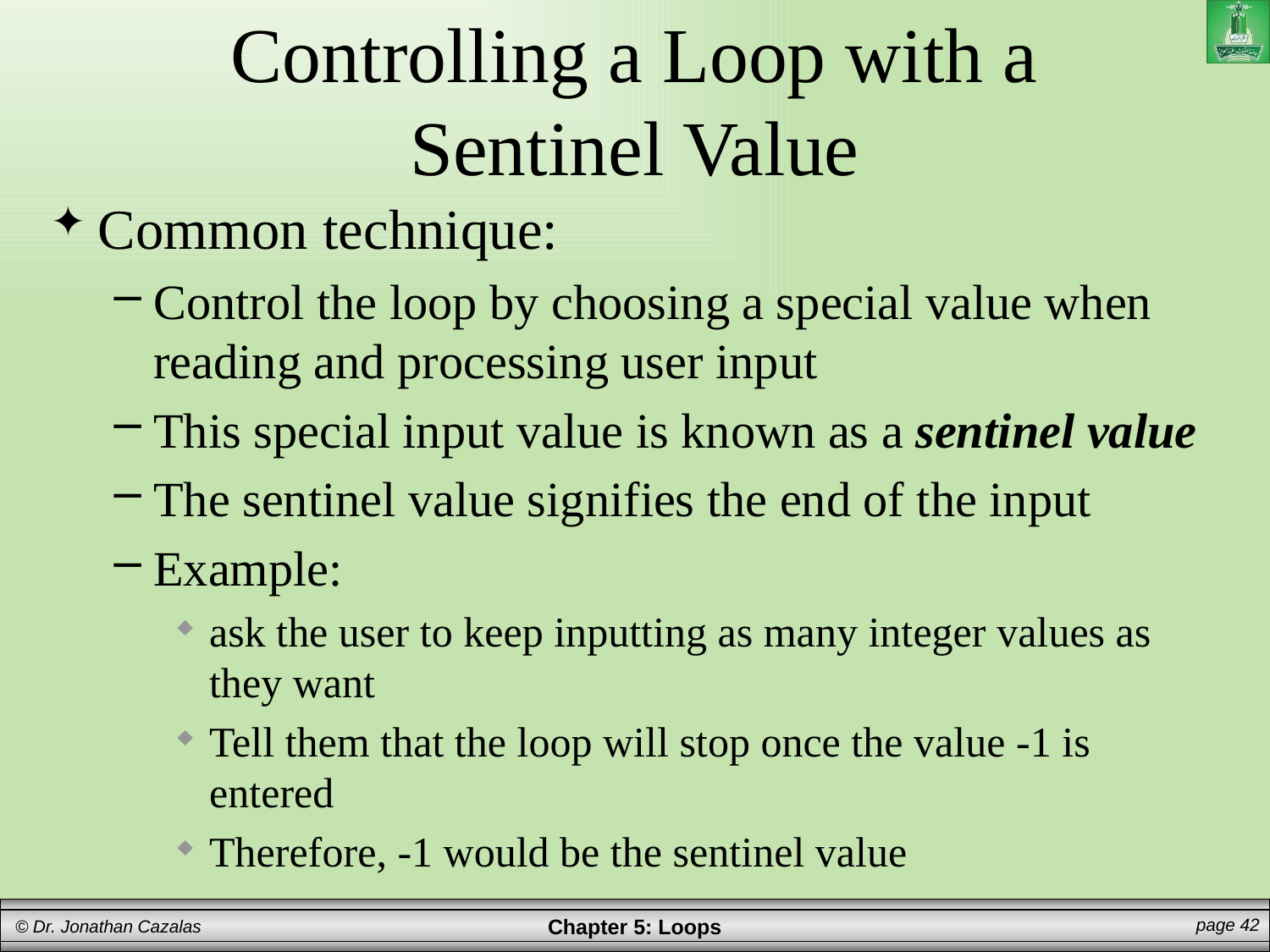

# Controlling a Loop with a Sentinel Value
Common technique:
Control the loop by choosing a special value when reading and processing user input
This special input value is known as a sentinel value
The sentinel value signifies the end of the input
Example:
ask the user to keep inputting as many integer values as they want
Tell them that the loop will stop once the value -1 is entered
Therefore, -1 would be the sentinel value